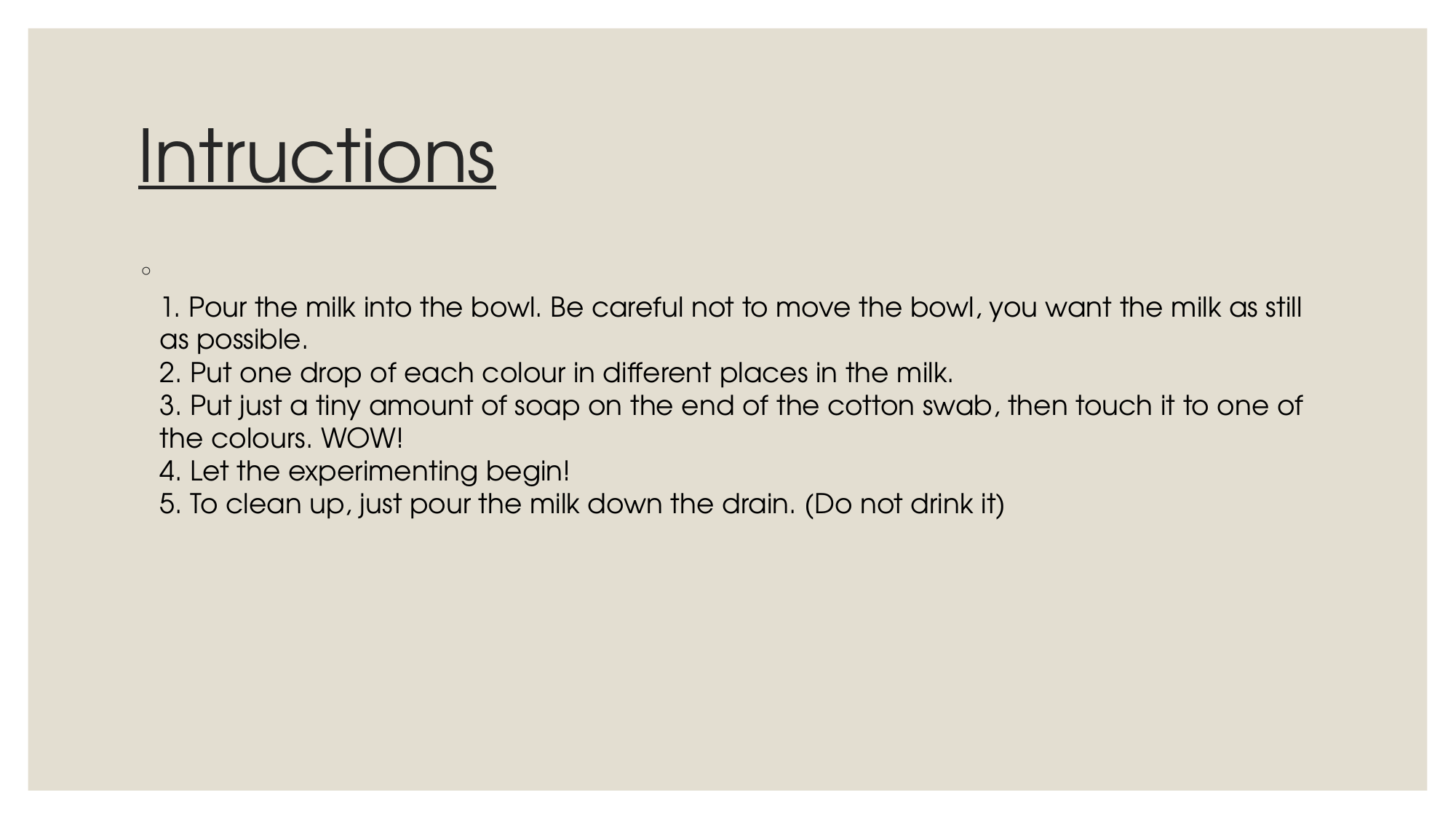

# Intructions
1. Pour the milk into the bowl. Be careful not to move the bowl, you want the milk as still as possible.
2. Put one drop of each colour in different places in the milk.
3. Put just a tiny amount of soap on the end of the cotton swab, then touch it to one of the colours. WOW!
4. Let the experimenting begin!
5. To clean up, just pour the milk down the drain. (Do not drink it)